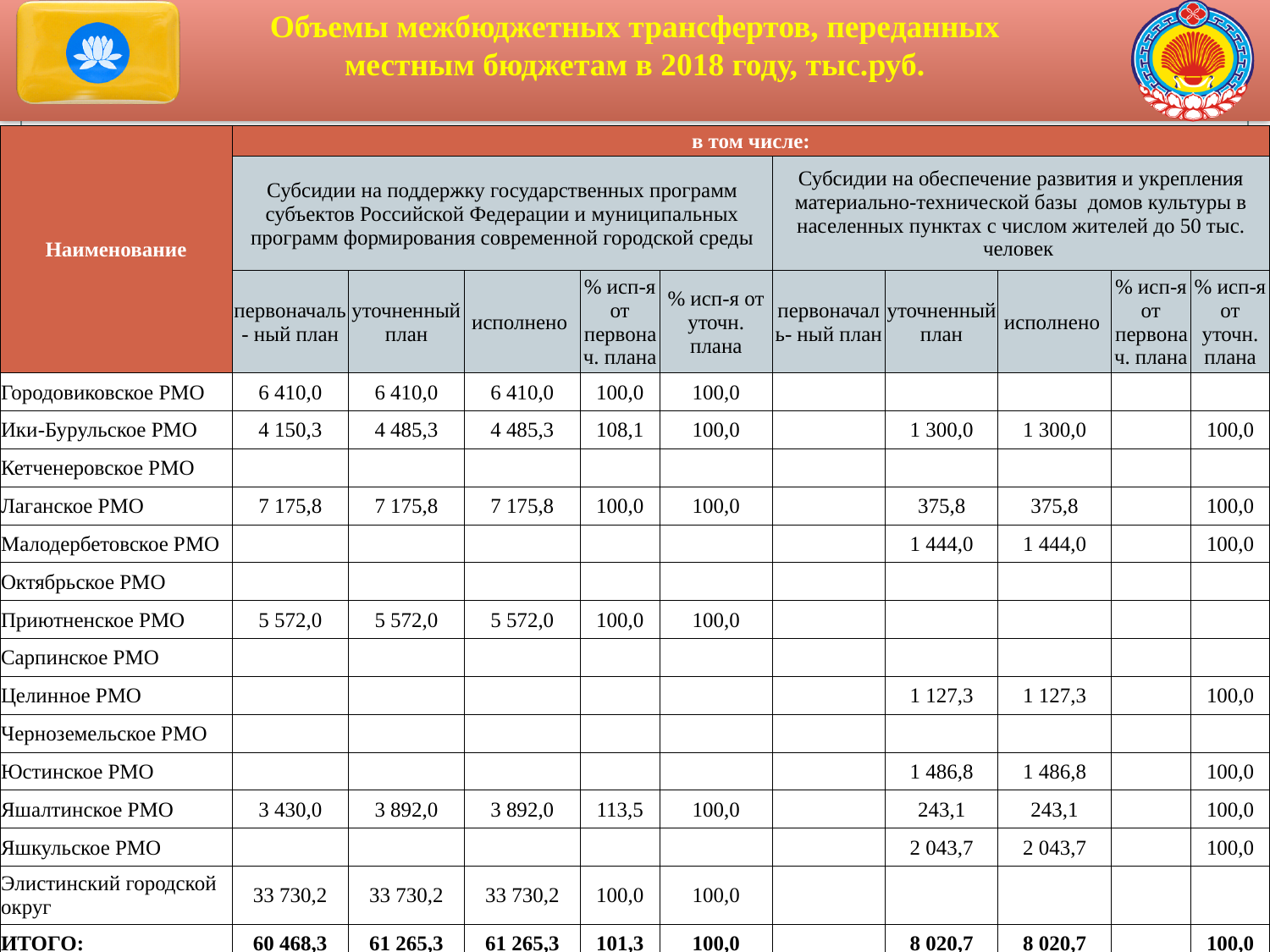

Объемы межбюджетных трансфертов, переданных местным бюджетам в 2018 году, тыс.руб.

| Наименование | в том числе: |  |  |  |  |  |  |  |  |  |
| --- | --- | --- | --- | --- | --- | --- | --- | --- | --- | --- |
|  | Субсидии на поддержку государственных программ субъектов Российской Федерации и муниципальных программ формирования современной городской среды |  |  |  |  | Субсидии на обеспечение развития и укрепления материально-технической базы домов культуры в населенных пунктах с числом жителей до 50 тыс. человек |  |  |  |  |
|  | первоначаль- ный план | уточненный план | исполнено | % исп-я от первонач. плана | % исп-я от уточн. плана | первоначаль- ный план | уточненный план | исполнено | % исп-я от первонач. плана | % исп-я от уточн. плана |
| Городовиковское РМО | 6 410,0 | 6 410,0 | 6 410,0 | 100,0 | 100,0 |  |  |  |  |  |
| Ики-Бурульское РМО | 4 150,3 | 4 485,3 | 4 485,3 | 108,1 | 100,0 |  | 1 300,0 | 1 300,0 |  | 100,0 |
| Кетченеровское РМО |  |  |  |  |  |  |  |  |  |  |
| Лаганское РМО | 7 175,8 | 7 175,8 | 7 175,8 | 100,0 | 100,0 |  | 375,8 | 375,8 |  | 100,0 |
| Малодербетовское РМО |  |  |  |  |  |  | 1 444,0 | 1 444,0 |  | 100,0 |
| Октябрьское РМО |  |  |  |  |  |  |  |  |  |  |
| Приютненское РМО | 5 572,0 | 5 572,0 | 5 572,0 | 100,0 | 100,0 |  |  |  |  |  |
| Сарпинское РМО |  |  |  |  |  |  |  |  |  |  |
| Целинное РМО |  |  |  |  |  |  | 1 127,3 | 1 127,3 |  | 100,0 |
| Черноземельское РМО |  |  |  |  |  |  |  |  |  |  |
| Юстинское РМО |  |  |  |  |  |  | 1 486,8 | 1 486,8 |  | 100,0 |
| Яшалтинское РМО | 3 430,0 | 3 892,0 | 3 892,0 | 113,5 | 100,0 |  | 243,1 | 243,1 |  | 100,0 |
| Яшкульское РМО |  |  |  |  |  |  | 2 043,7 | 2 043,7 |  | 100,0 |
| Элистинский городской округ | 33 730,2 | 33 730,2 | 33 730,2 | 100,0 | 100,0 |  |  |  |  |  |
| ИТОГО: | 60 468,3 | 61 265,3 | 61 265,3 | 101,3 | 100,0 |  | 8 020,7 | 8 020,7 |  | 100,0 |